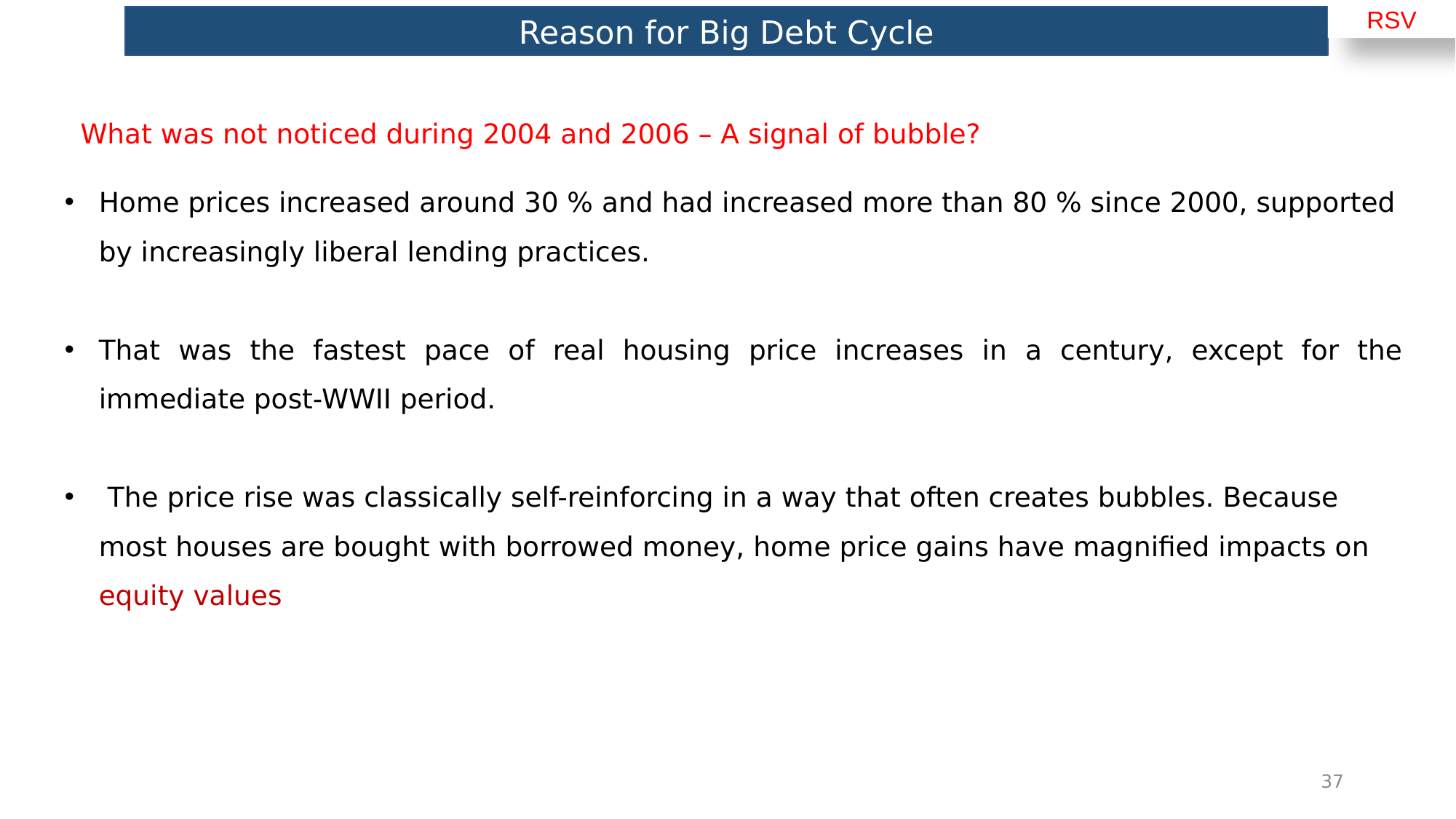

RSV
Reason for Big Debt Cycle
What was not noticed during 2004 and 2006 – A signal of bubble?

Home prices increased around 30 % and had increased more than 80 % since 2000, supported by increasingly liberal lending practices.

That was the fastest pace of real housing price increases in a century, except for the immediate post-WWII period.

 The price rise was classically self-reinforcing in a way that often creates bubbles. Because most houses are bought with borrowed money, home price gains have magnified impacts on equity values
37